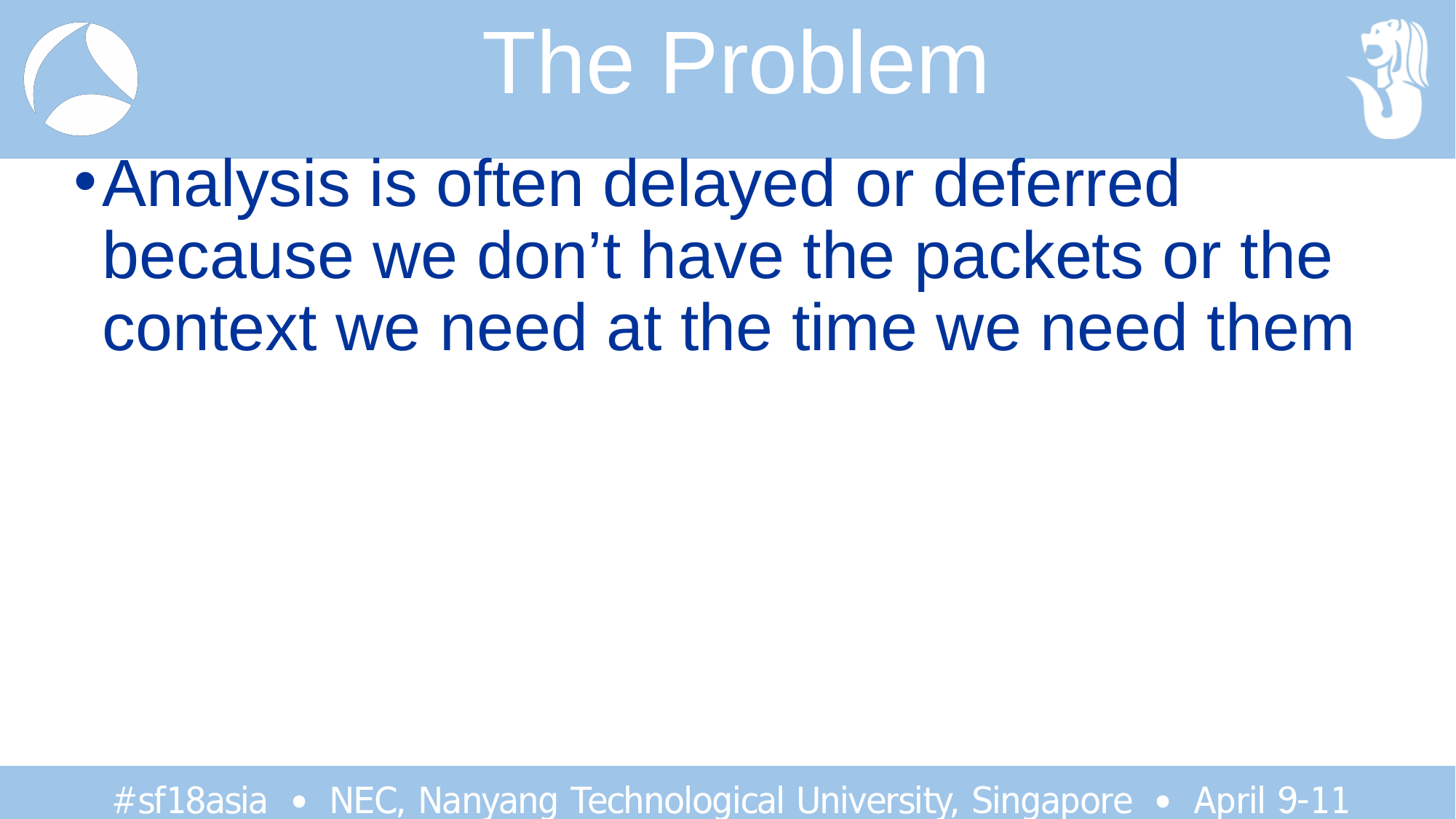

# The Problem
Analysis is often delayed or deferred because we don’t have the packets or the context we need at the time we need them